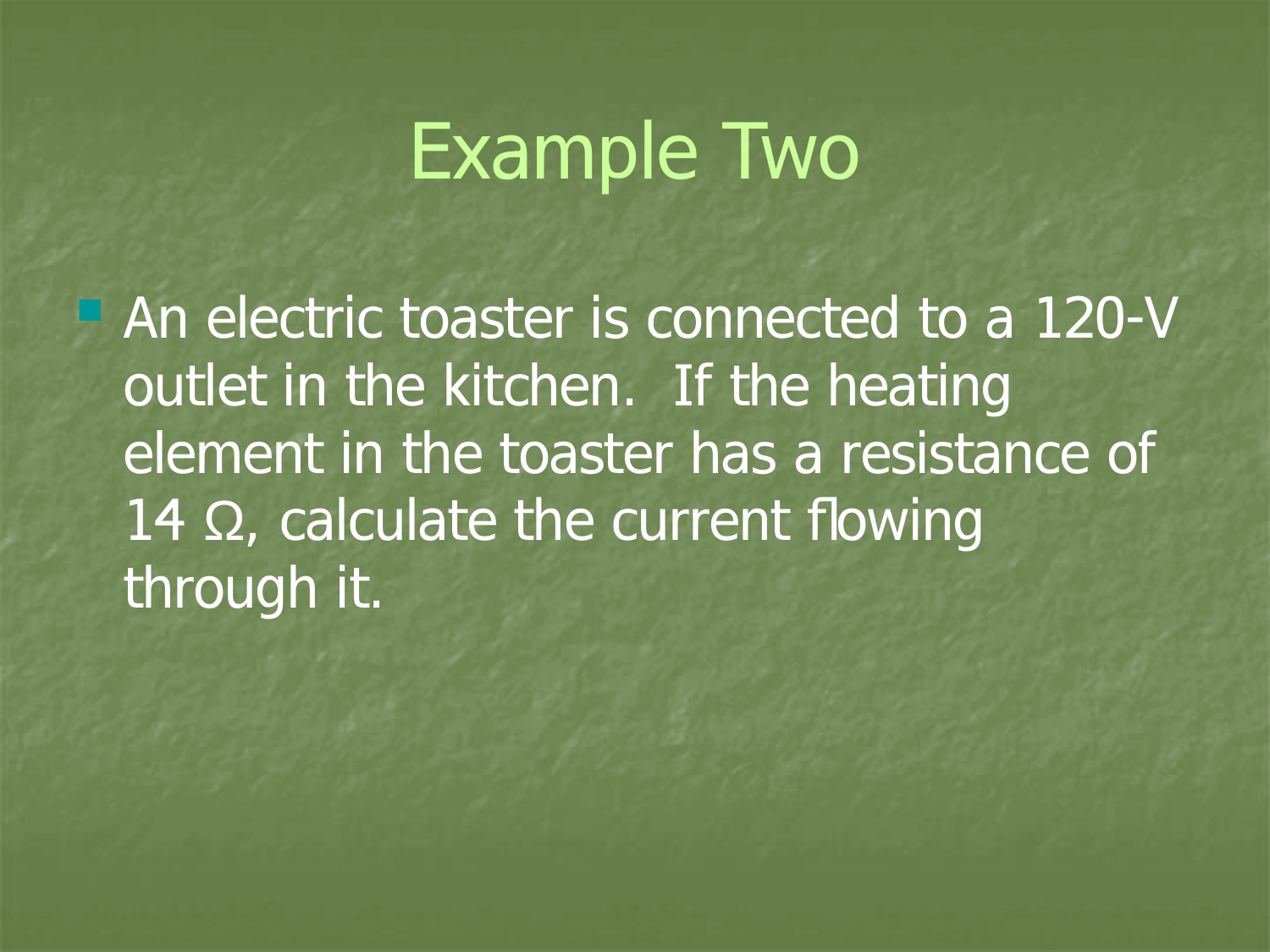

# Example Two
An electric toaster is connected to a 120-V outlet in the kitchen.  If the heating element in the toaster has a resistance of 14 Ω, calculate the current flowing through it.